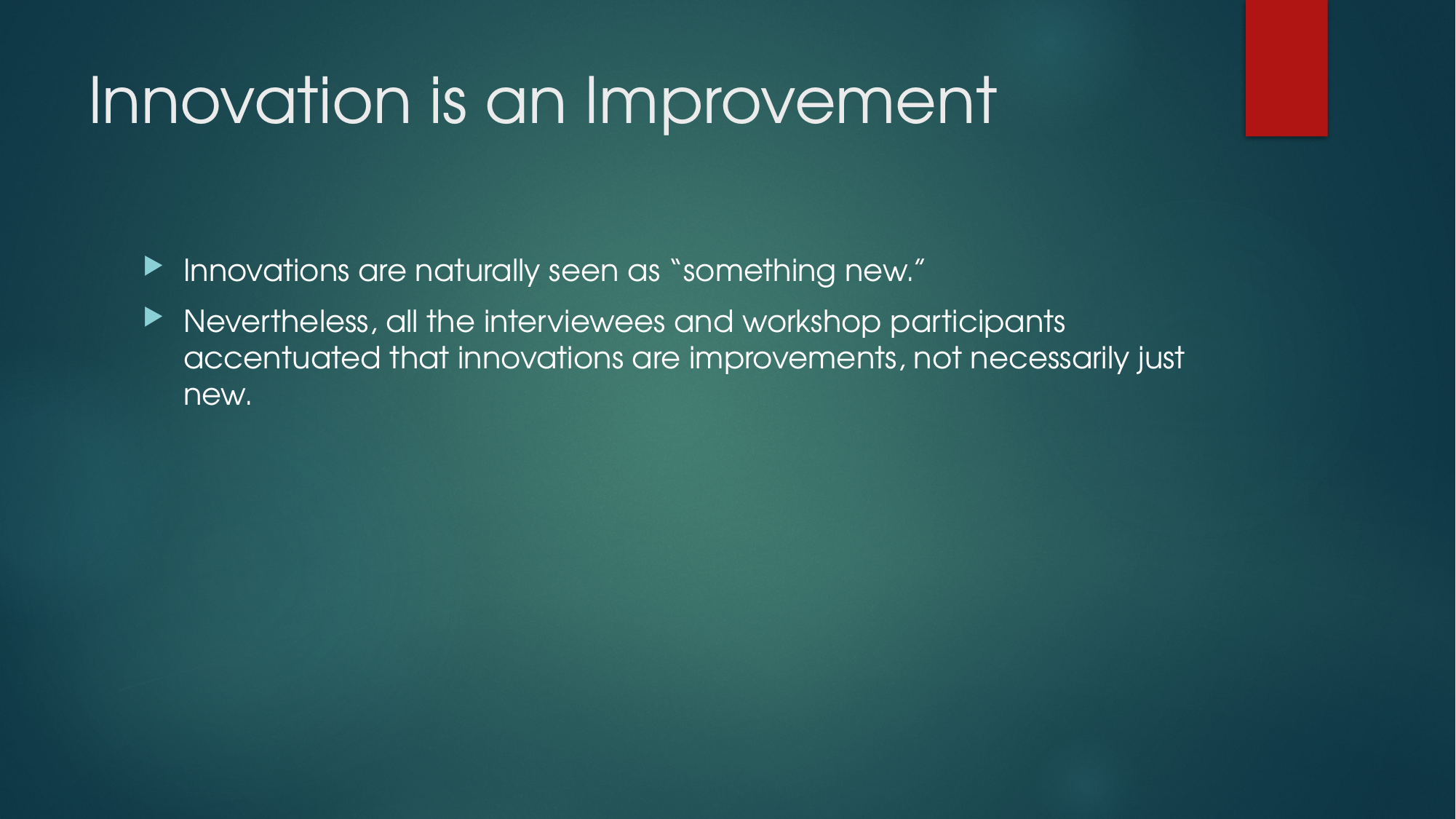

# Innovation is an Improvement
Innovations are naturally seen as “something new.”
Nevertheless, all the interviewees and workshop participants accentuated that innovations are improvements, not necessarily just new.